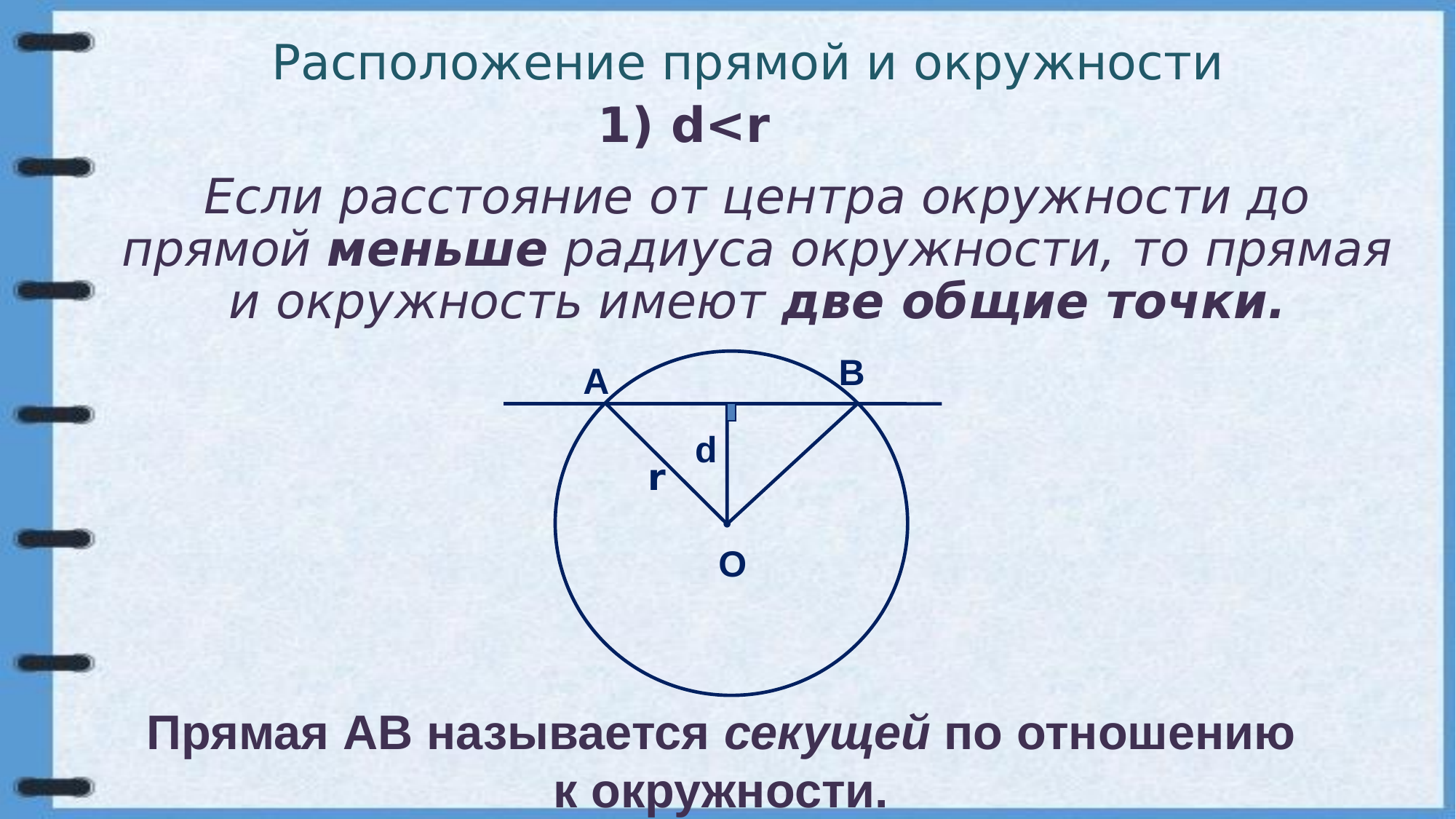

# Расположение прямой и окружности
1) d<r
Если расстояние от центра окружности до прямой меньше радиуса окружности, то прямая и окружность имеют две общие точки.
В

А

d
r

O
Прямая АВ называется секущей по отношению к окружности.